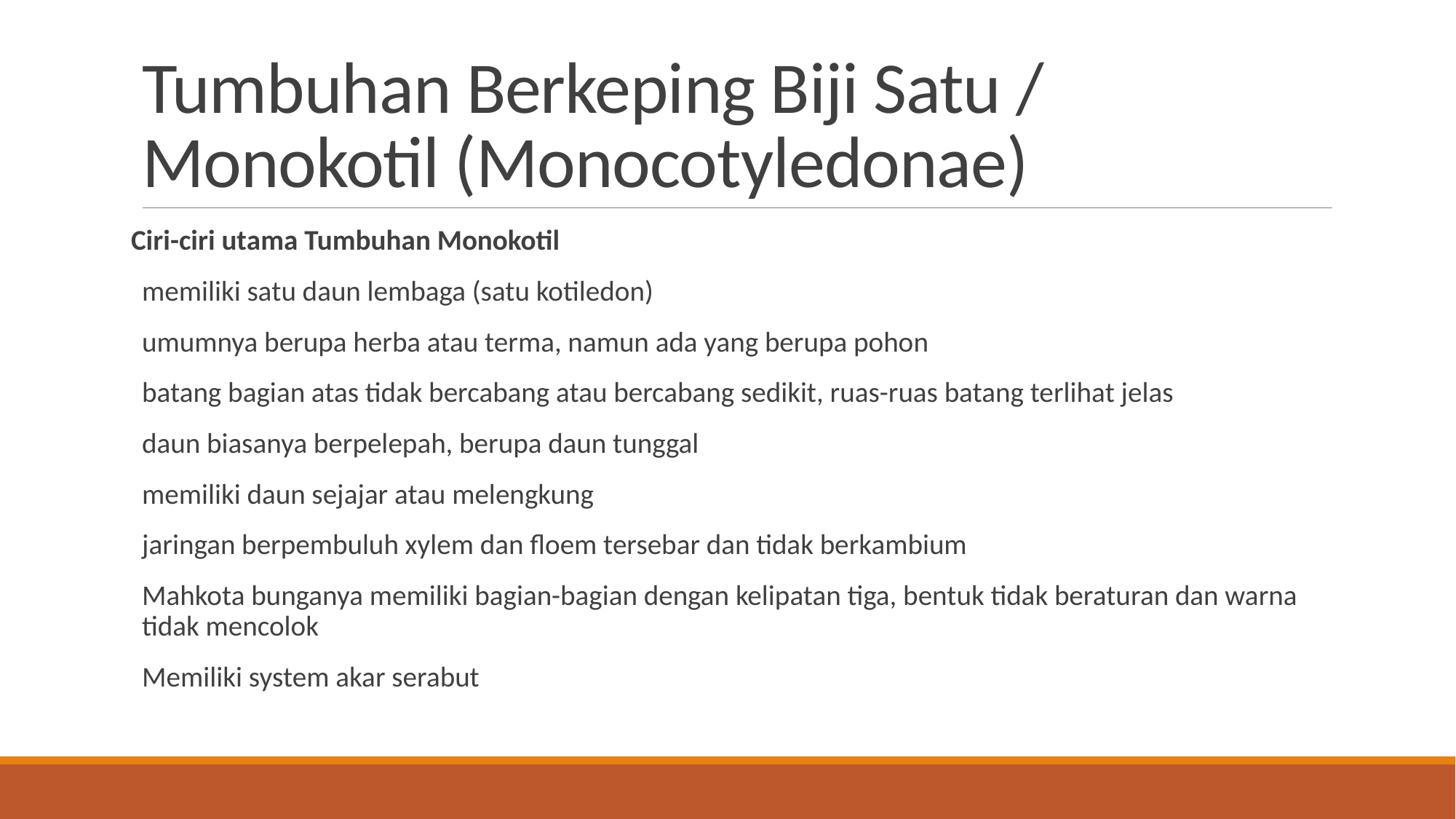

# Tumbuhan Berkeping Biji Satu / Monokotil (Monocotyledonae)
Ciri-ciri utama Tumbuhan Monokotil
memiliki satu daun lembaga (satu kotiledon)
umumnya berupa herba atau terma, namun ada yang berupa pohon
batang bagian atas tidak bercabang atau bercabang sedikit, ruas-ruas batang terlihat jelas
daun biasanya berpelepah, berupa daun tunggal
memiliki daun sejajar atau melengkung
jaringan berpembuluh xylem dan floem tersebar dan tidak berkambium
Mahkota bunganya memiliki bagian-bagian dengan kelipatan tiga, bentuk tidak beraturan dan warna tidak mencolok
Memiliki system akar serabut